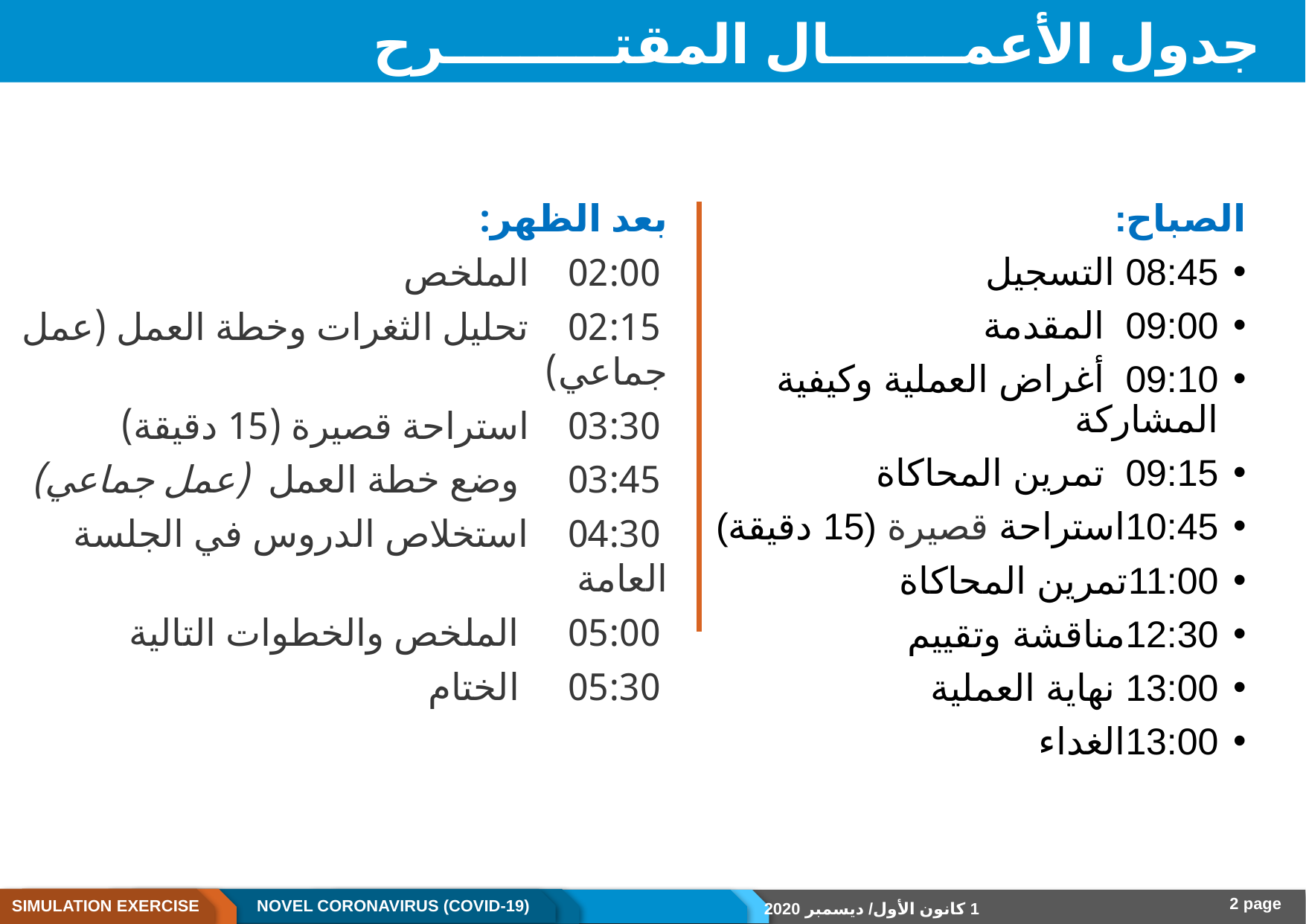

# جدول الأعمـــــــال المقتـــــــــرح
بعد الظهر:
02:00    الملخص
02:15    تحليل الثغرات وخطة العمل (عمل جماعي)
03:30    استراحة قصيرة (15 دقيقة)
03:45     وضع خطة العمل  (عمل جماعي)
04:30    استخلاص الدروس في الجلسة العامة
05:00     الملخص والخطوات التالية
05:30     الختام

الصباح:
08:45	 التسجيل
09:00  المقدمة
09:10 	 أغراض العملية وكيفية المشاركة
09:15  تمرين المحاكاة
10:45	استراحة قصيرة (15 دقيقة)
11:00	تمرين المحاكاة
12:30	مناقشة وتقييم
13:00 	نهاية العملية
13:00	الغداء
1 كانون الأول/ ديسمبر 2020